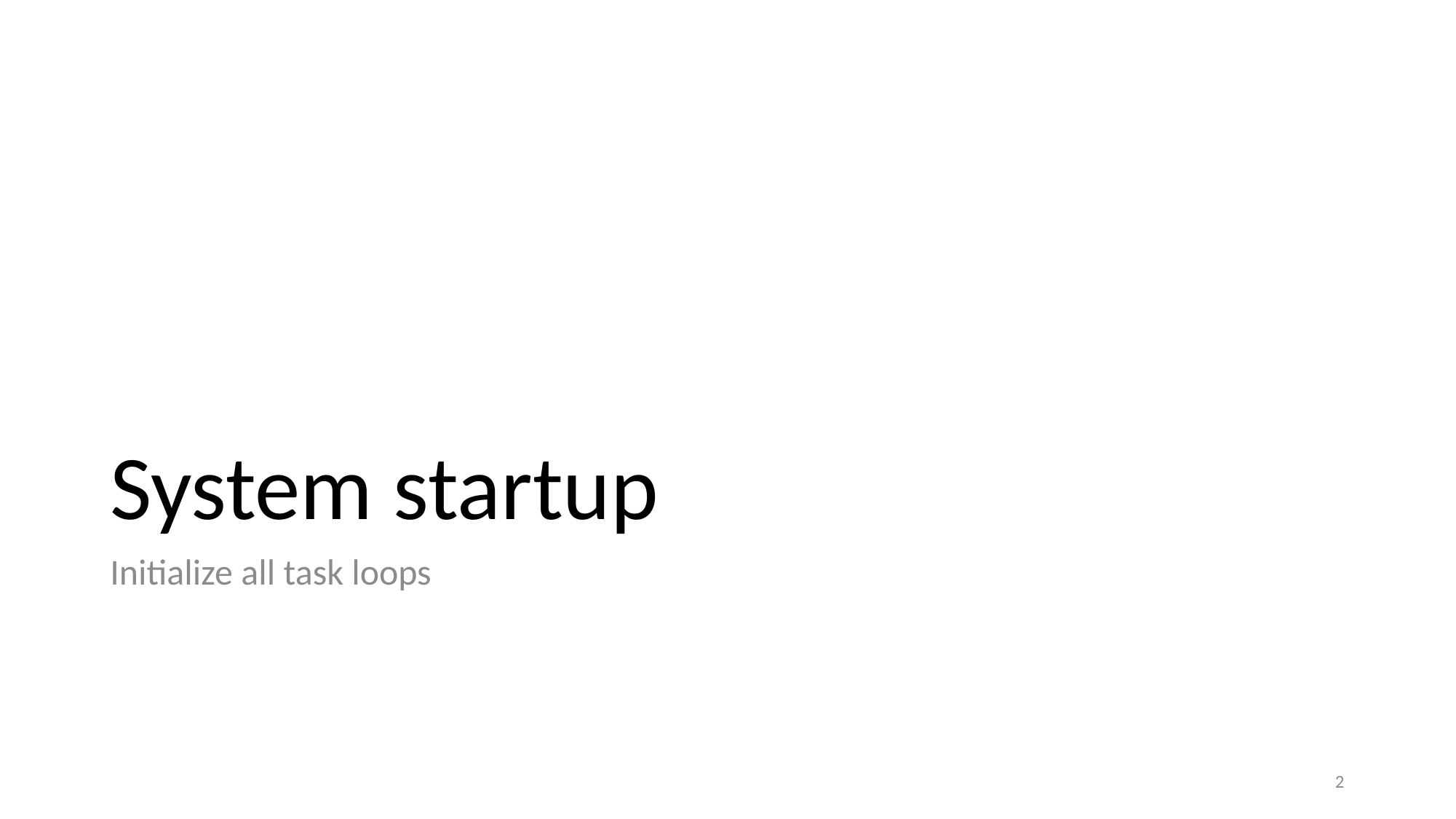

# System startup
Initialize all task loops
2